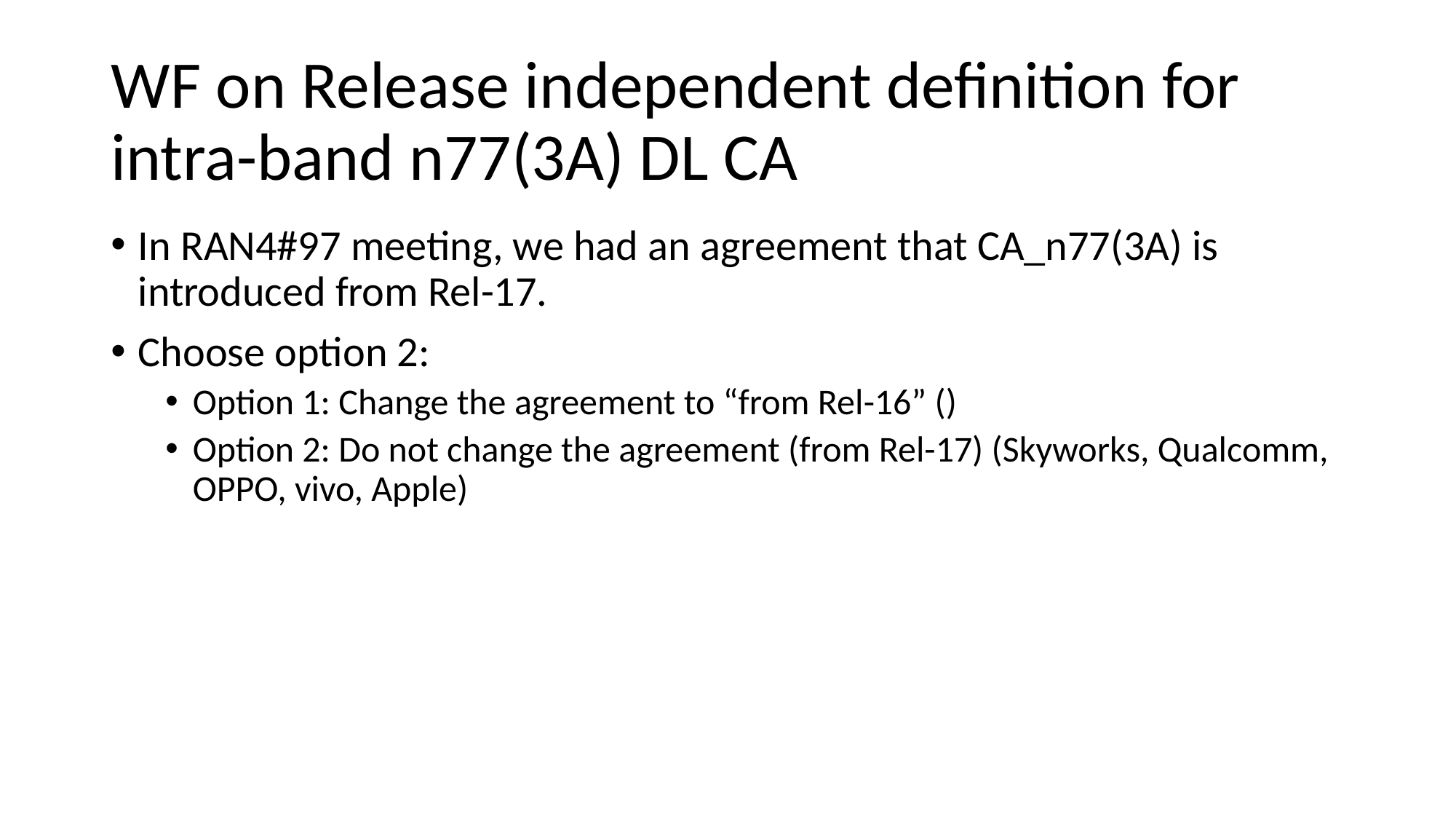

# WF on Release independent definition for intra-band n77(3A) DL CA
In RAN4#97 meeting, we had an agreement that CA_n77(3A) is introduced from Rel-17.
Choose option 2:
Option 1: Change the agreement to “from Rel-16” ()
Option 2: Do not change the agreement (from Rel-17) (Skyworks, Qualcomm, OPPO, vivo, Apple)